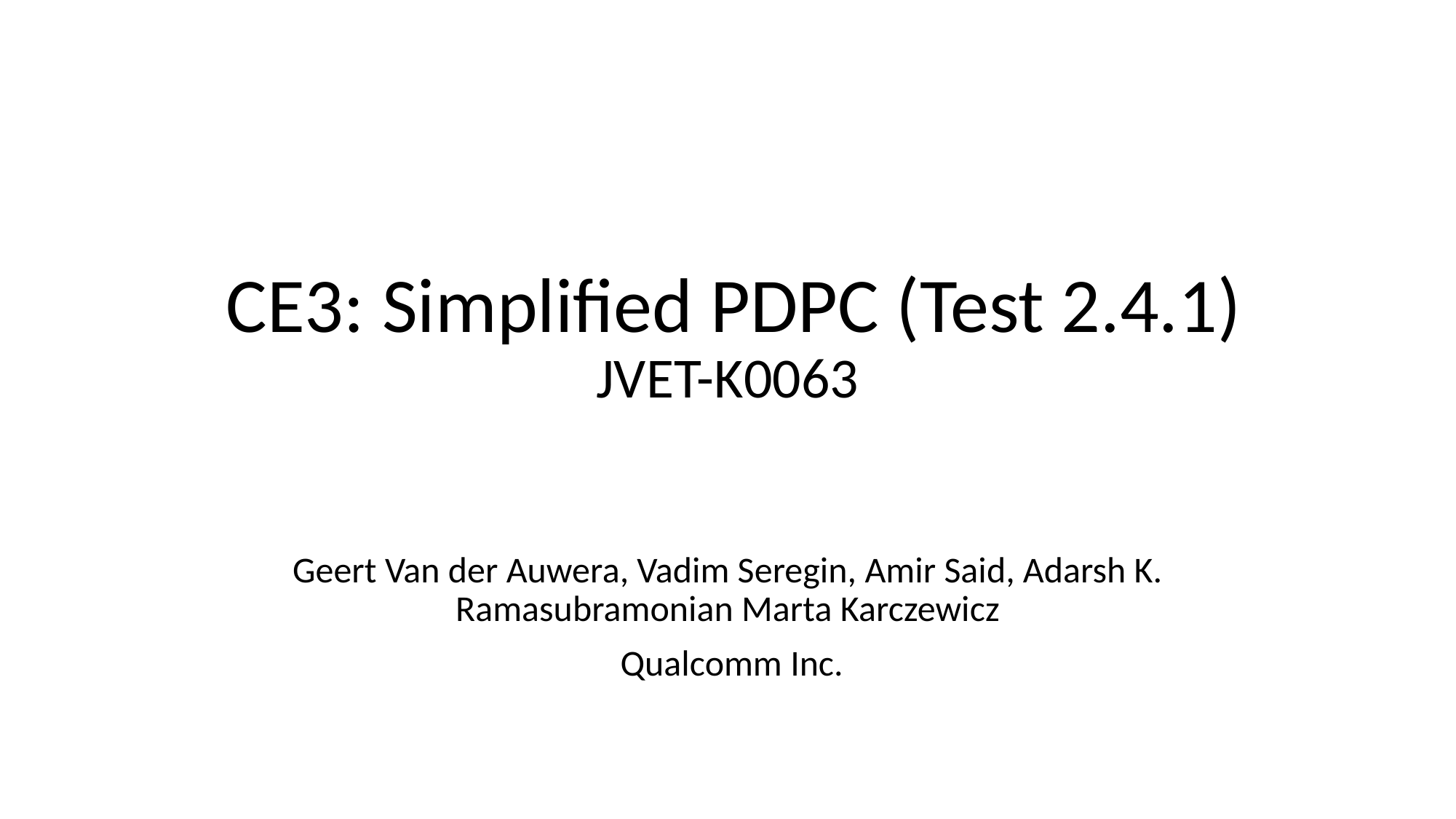

# CE3: Simplified PDPC (Test 2.4.1) JVET-K0063
Geert Van der Auwera, Vadim Seregin, Amir Said, Adarsh K. Ramasubramonian Marta Karczewicz
 Qualcomm Inc.